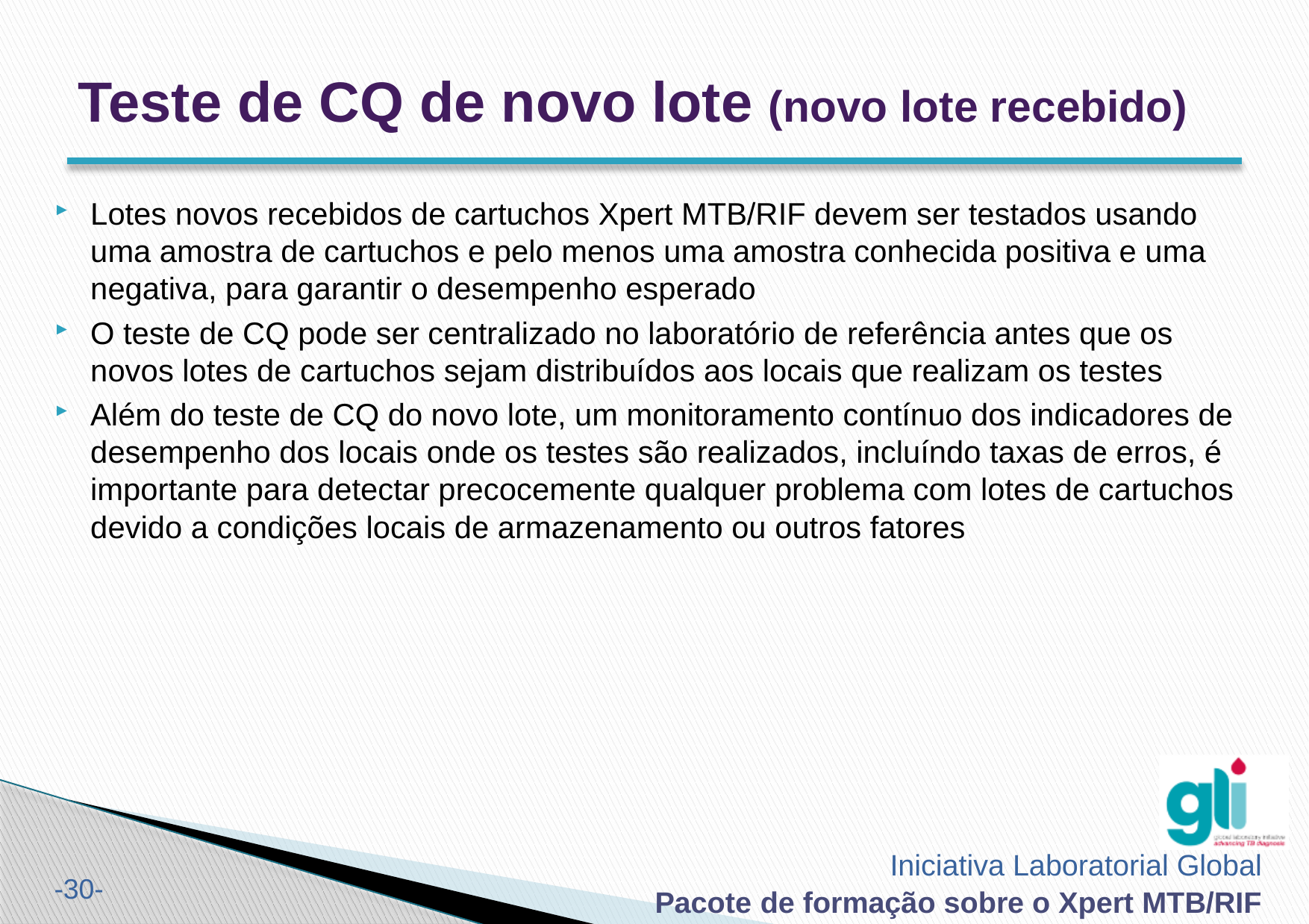

# Teste de CQ de novo lote (novo lote recebido)
Lotes novos recebidos de cartuchos Xpert MTB/RIF devem ser testados usando uma amostra de cartuchos e pelo menos uma amostra conhecida positiva e uma negativa, para garantir o desempenho esperado
O teste de CQ pode ser centralizado no laboratório de referência antes que os novos lotes de cartuchos sejam distribuídos aos locais que realizam os testes
Além do teste de CQ do novo lote, um monitoramento contínuo dos indicadores de desempenho dos locais onde os testes são realizados, incluíndo taxas de erros, é importante para detectar precocemente qualquer problema com lotes de cartuchos devido a condições locais de armazenamento ou outros fatores